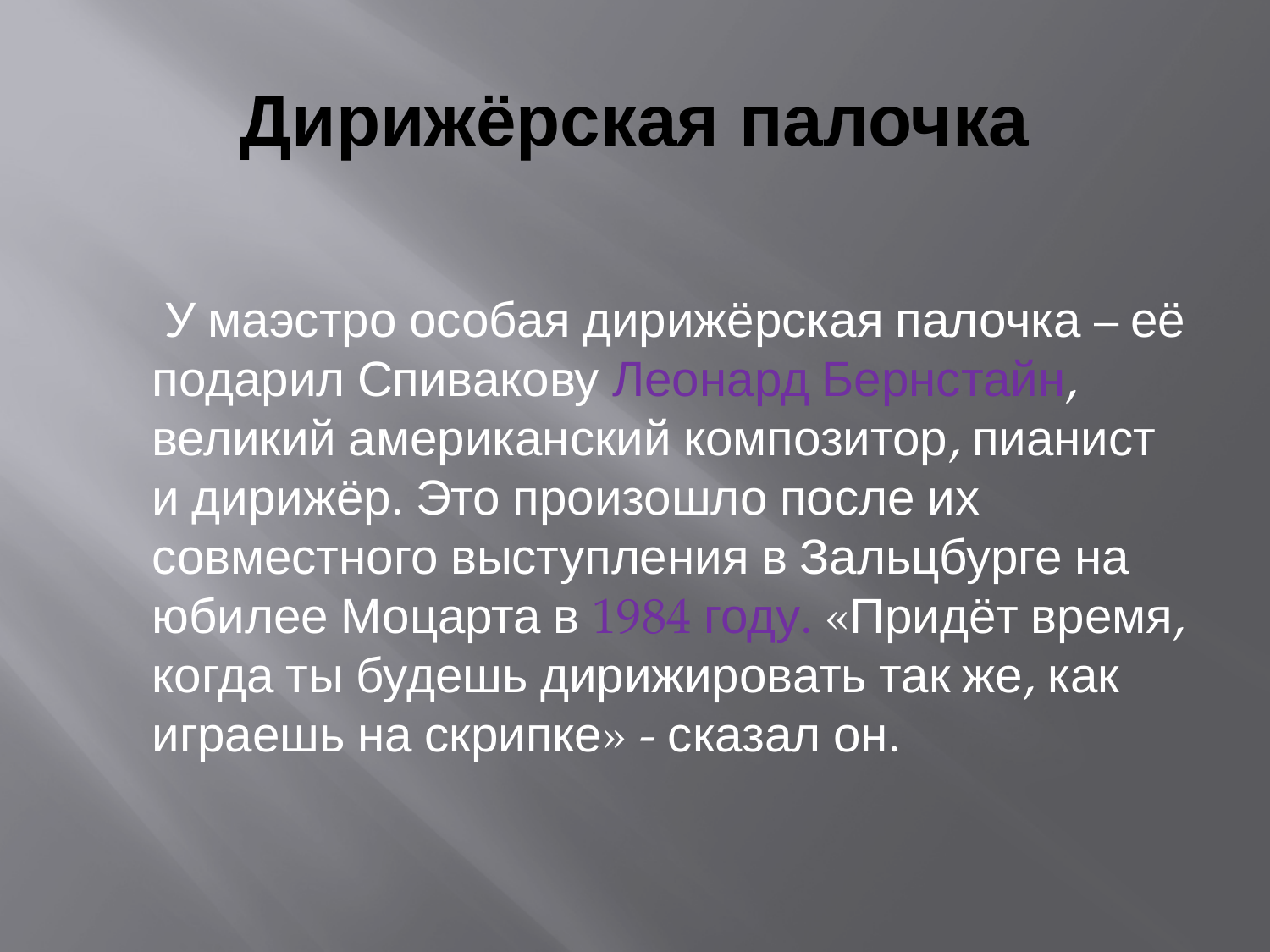

# Дирижёрская палочка
 У маэстро особая дирижёрская палочка – её подарил Спивакову Леонард Бернстайн, великий американский композитор, пианист и дирижёр. Это произошло после их совместного выступления в Зальцбурге на юбилее Моцарта в 1984 году. «Придёт время, когда ты будешь дирижировать так же, как играешь на скрипке» - сказал он.